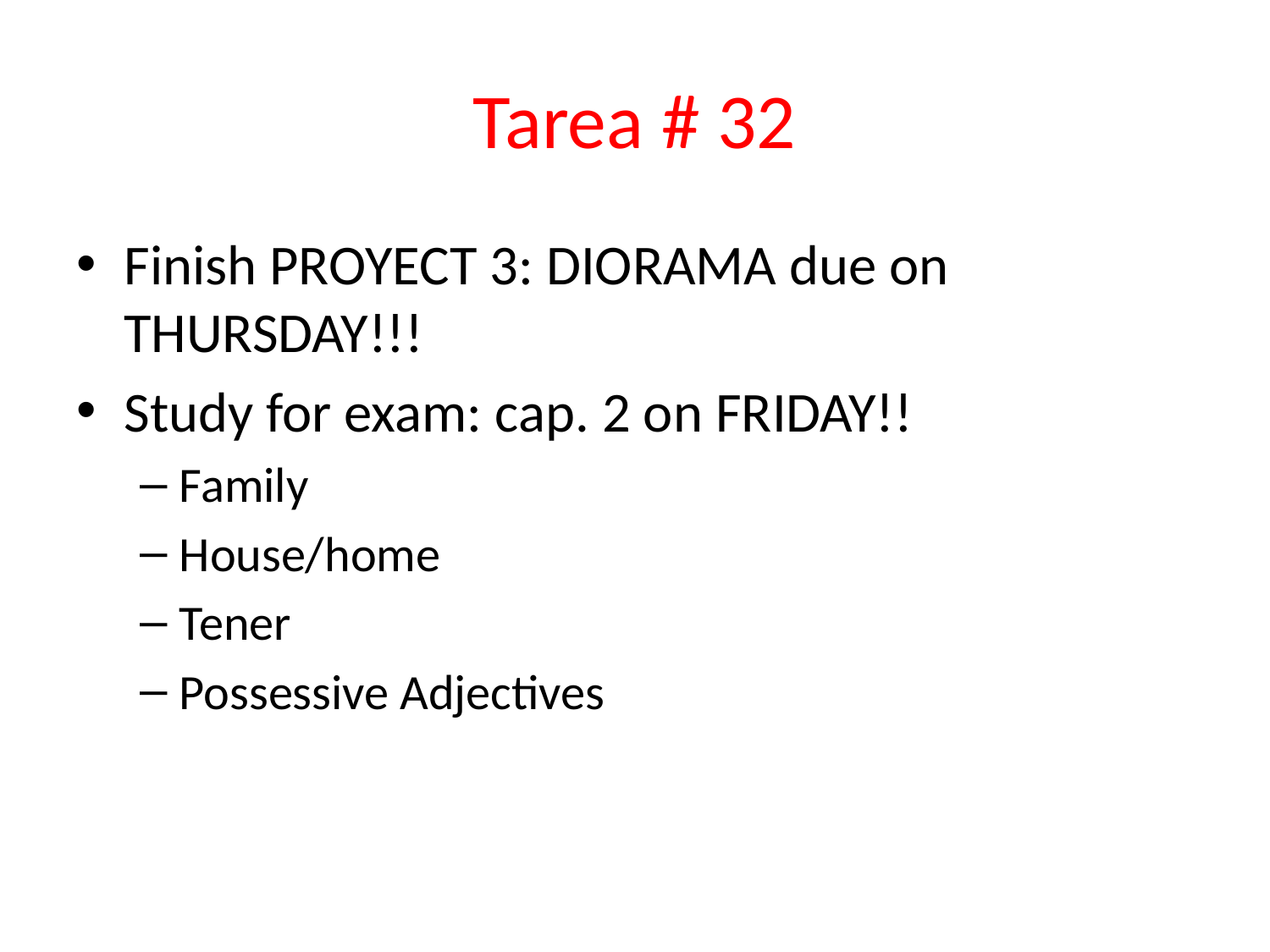

# Tarea # 32
Finish PROYECT 3: DIORAMA due on THURSDAY!!!
Study for exam: cap. 2 on FRIDAY!!
Family
House/home
Tener
Possessive Adjectives